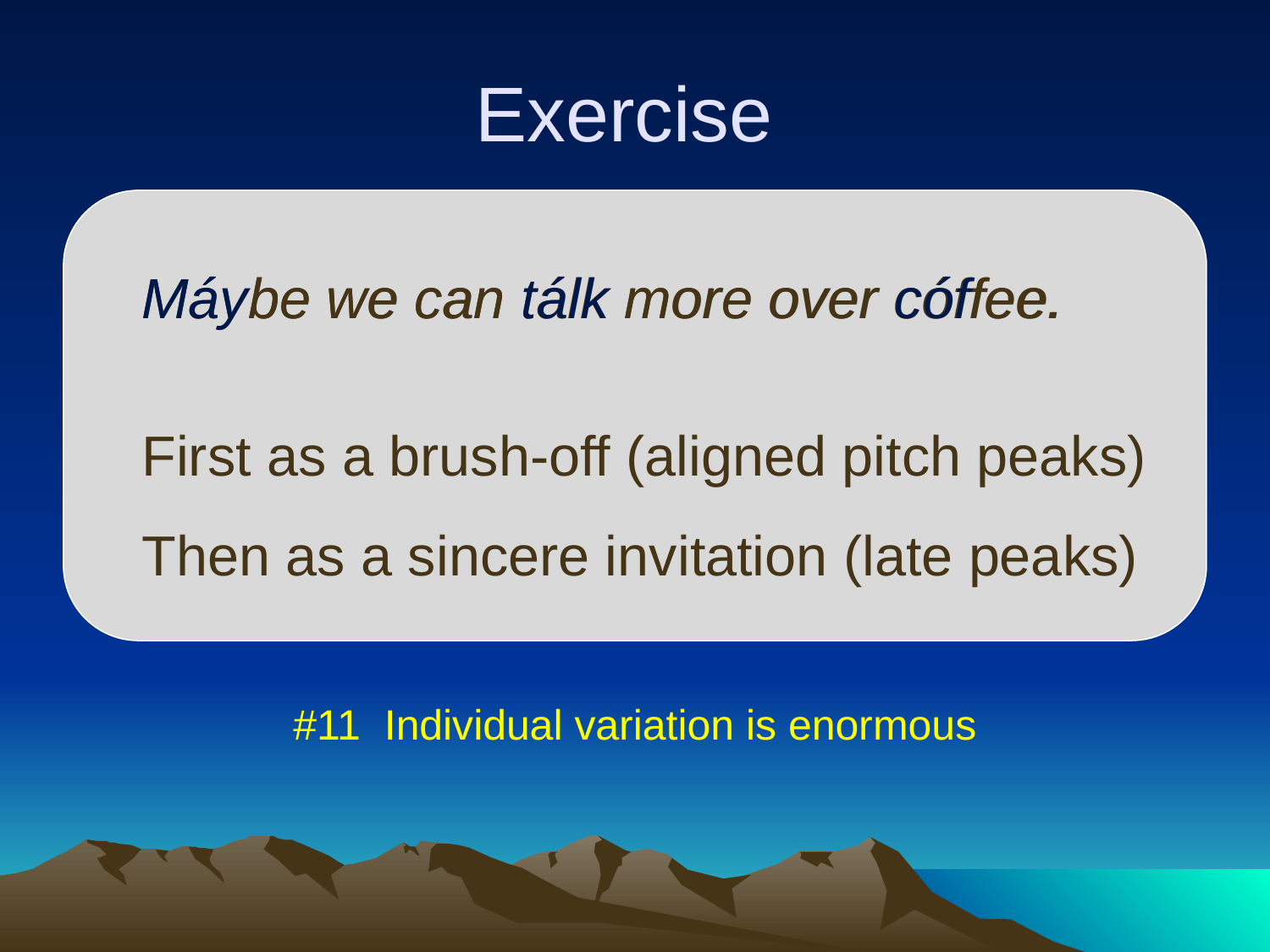

# Exercise

Máybe we can tálk more over cóffee.

Máybe we can tálk more over cóffee.

First as a brush-off (aligned pitch peaks)
Then as a sincere invitation (late peaks)

#11  Individual variation is enormous